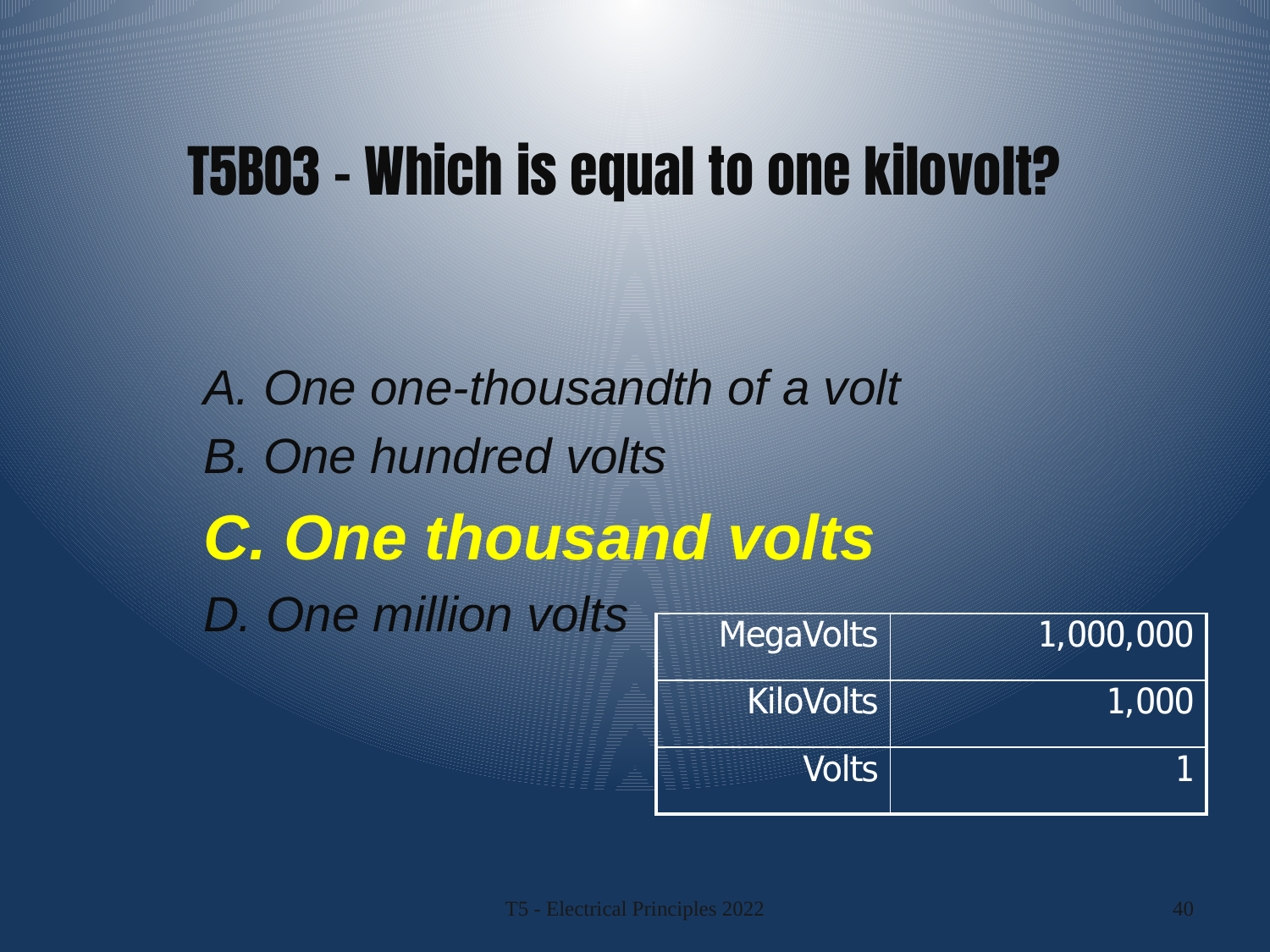

# T5B03 – Which is equal to one kilovolt?
A. One one-thousandth of a volt
B. One hundred volts
C. One thousand volts
D. One million volts

| MegaVolts | 1,000,000 |
| --- | --- |
| KiloVolts | 1,000 |
| Volts | 1 |
T5 - Electrical Principles 2022
40